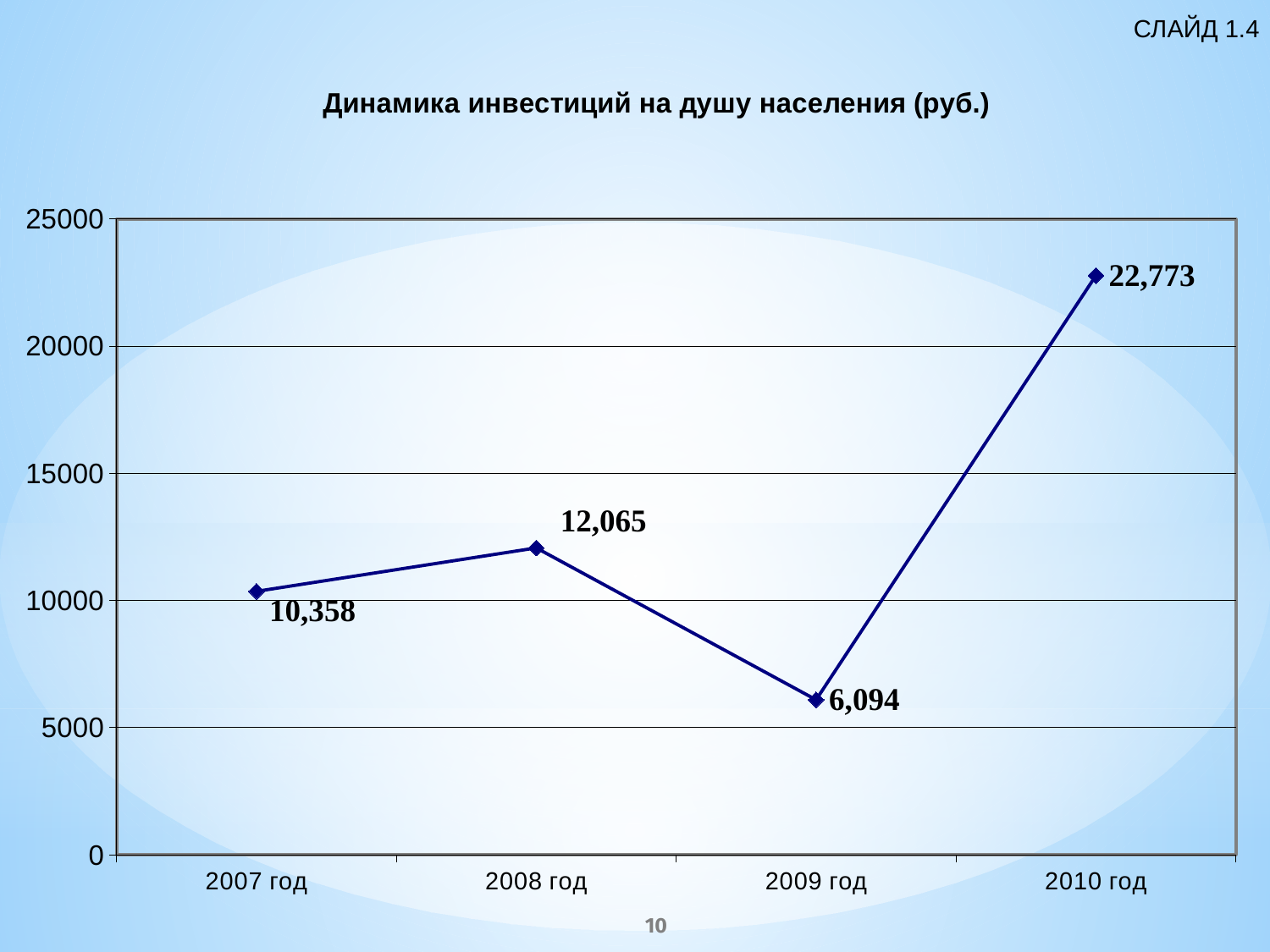

СЛАЙД 1.4

### Chart: Динамика инвестиций на душу населения (руб.)

| Category |  |
|---|---|
| 2007 год | 10358.0 |
| 2008 год | 12065.0 |
| 2009 год | 6094.0 |
| 2010 год | 22773.0 |
10